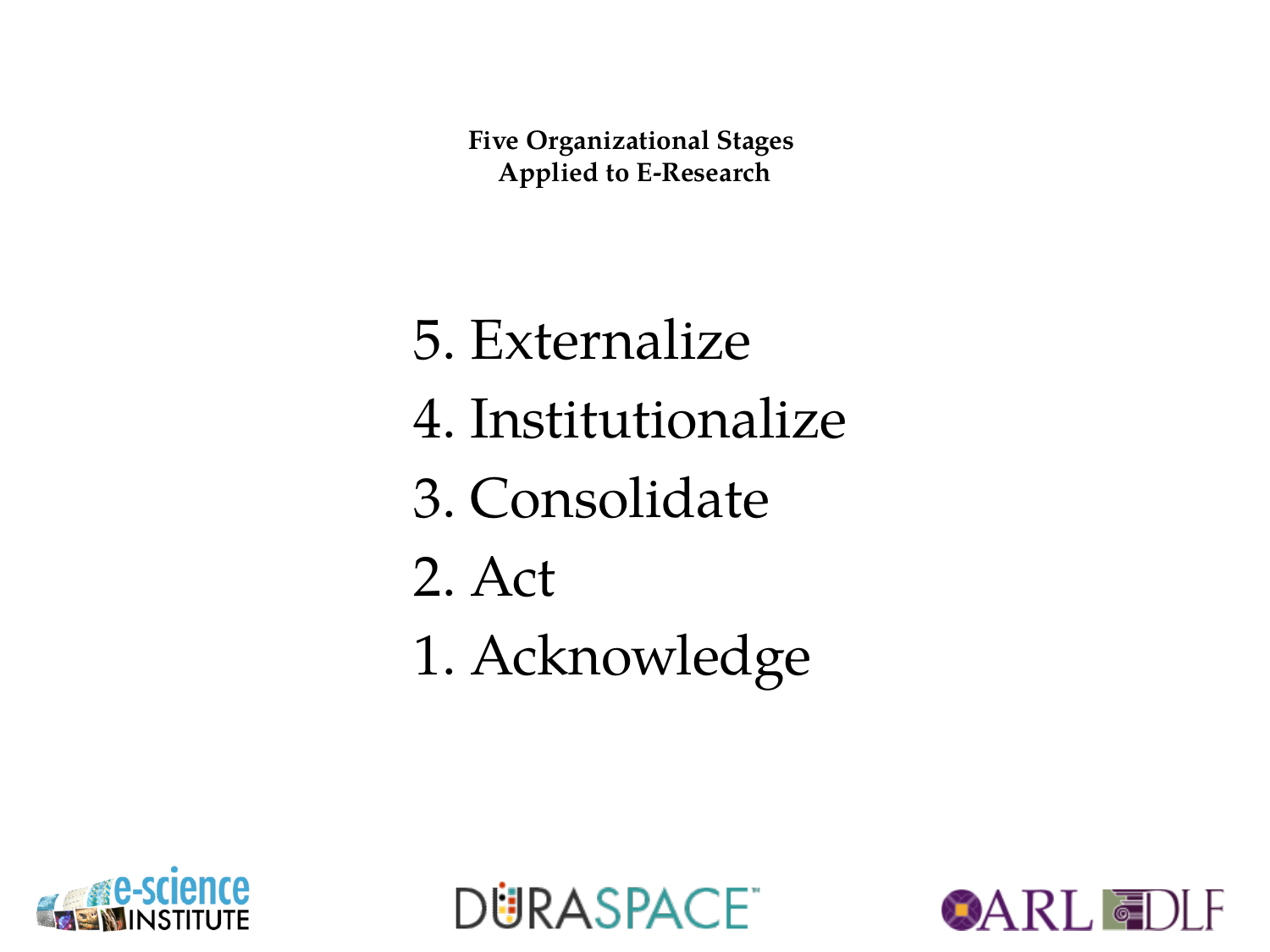

# Five Organizational Stages Applied to E-Research
5. Externalize
4. Institutionalize
3. Consolidate
2. Act
1. Acknowledge